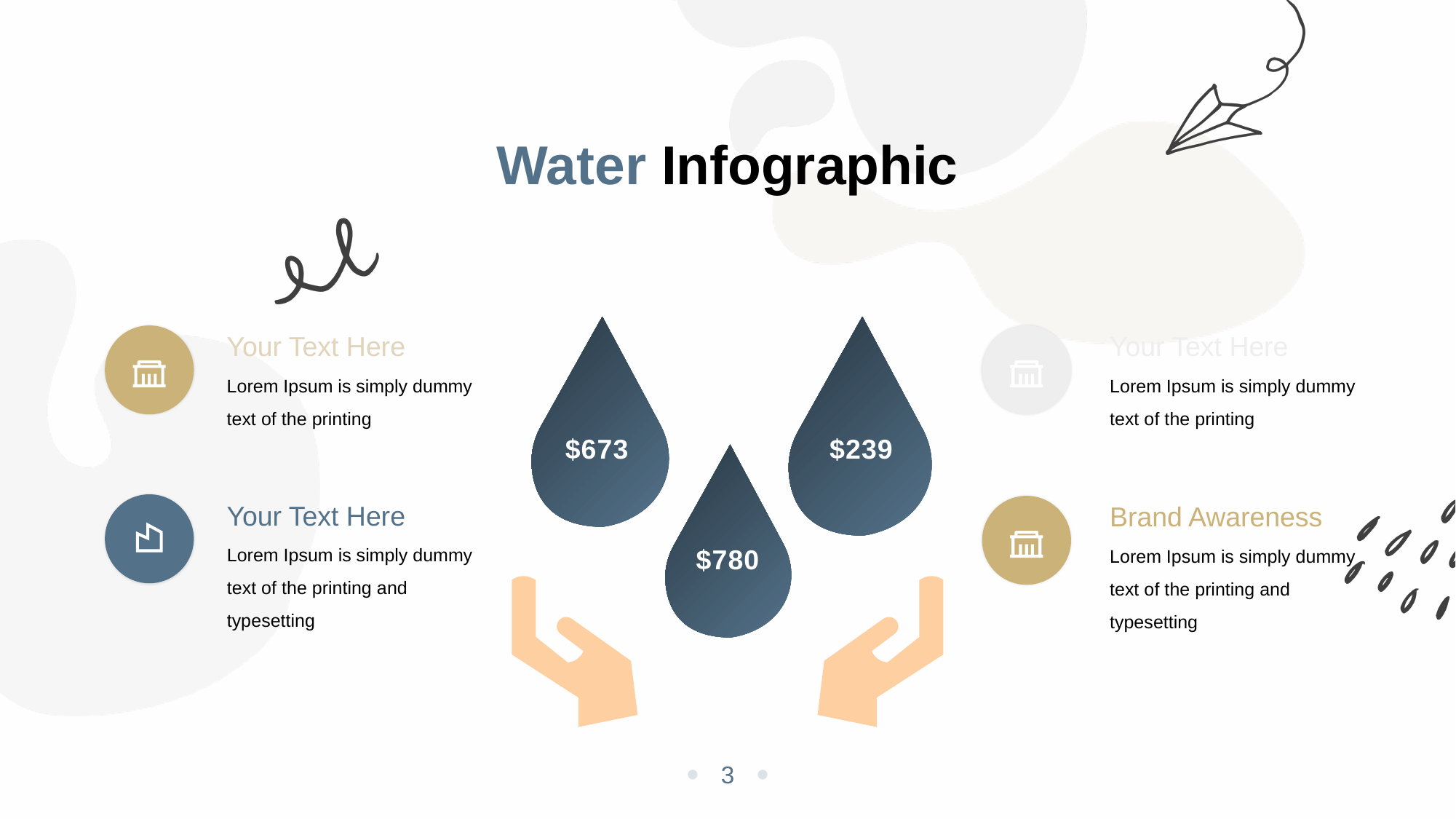

Water Infographic

$673
$239

$780

Your Text Here
Your Text Here

Lorem Ipsum is simply dummy text of the printing
Lorem Ipsum is simply dummy text of the printing

Your Text Here

Brand Awareness

Lorem Ipsum is simply dummy text of the printing and typesetting
Lorem Ipsum is simply dummy text of the printing and typesetting